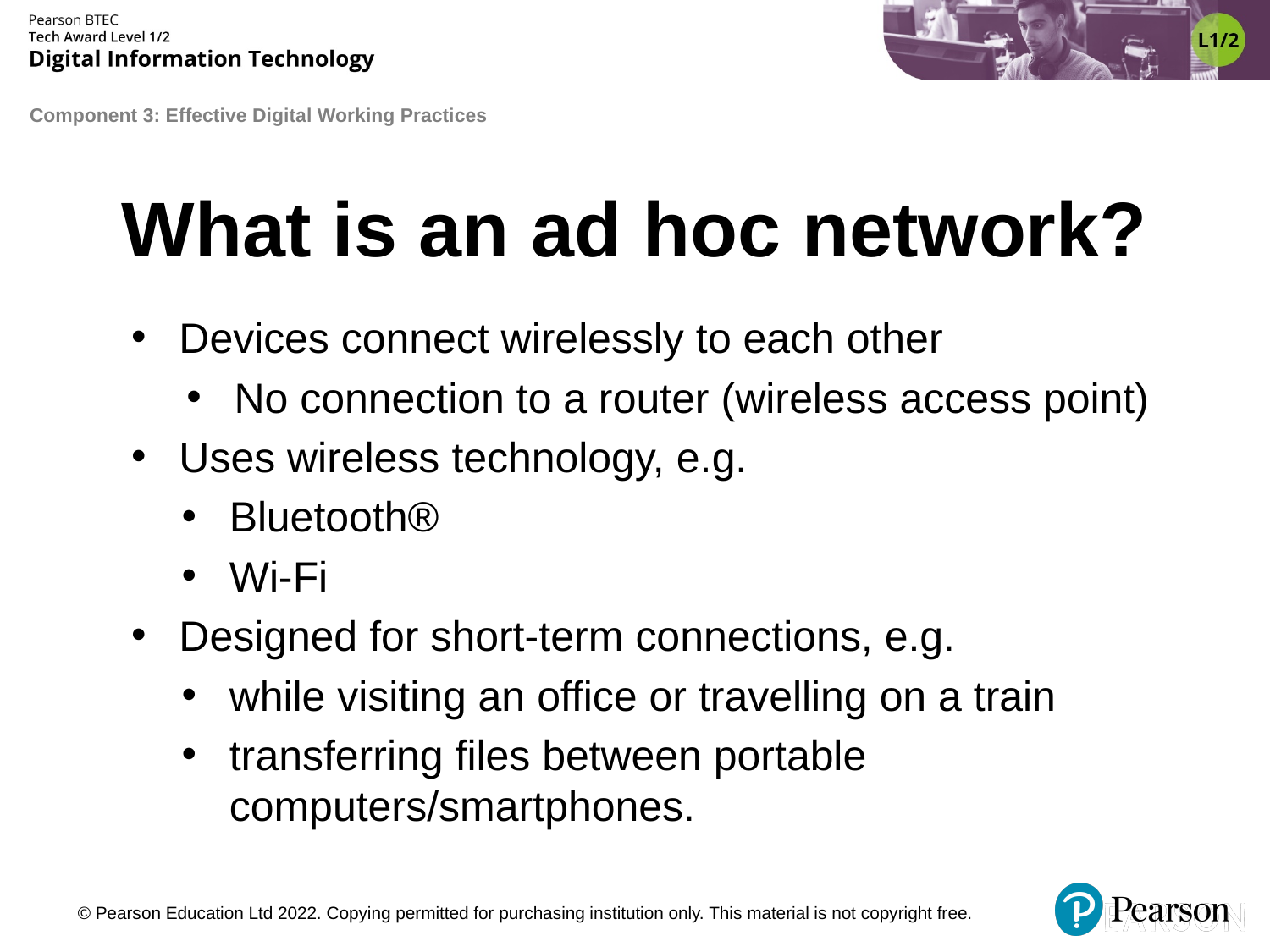

# What is an ad hoc network?
Devices connect wirelessly to each other
No connection to a router (wireless access point)
Uses wireless technology, e.g.
Bluetooth®
Wi-Fi
Designed for short-term connections, e.g.
while visiting an office or travelling on a train
transferring files between portable computers/smartphones.
© Pearson Education Ltd 2022. Copying permitted for purchasing institution only. This material is not copyright free.